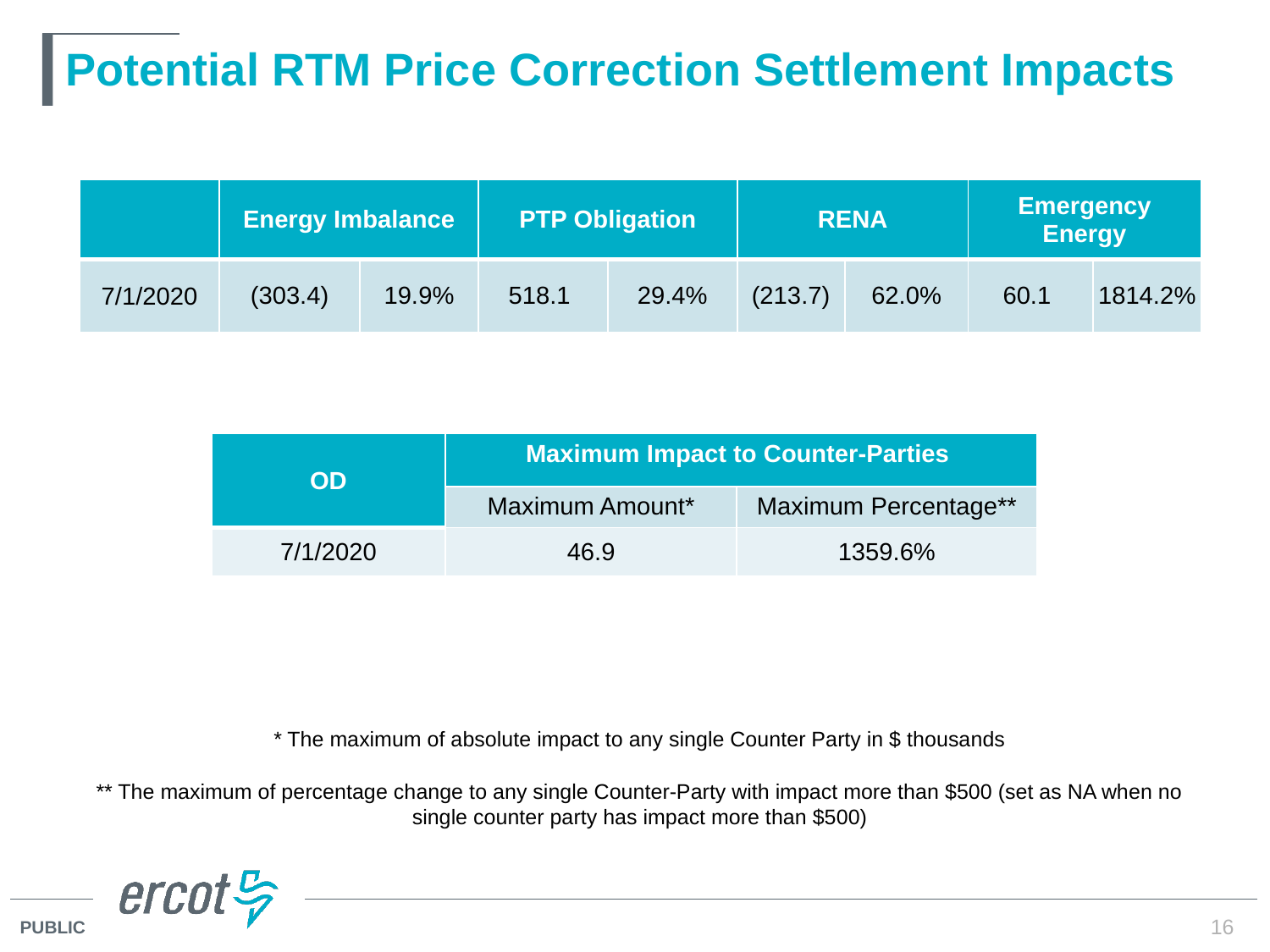

# Potential RTM Price Correction Settlement Impacts
|  | Energy Imbalance |  | PTP Obligation |  | RENA |  | Emergency Energy |  |
| --- | --- | --- | --- | --- | --- | --- | --- | --- |
| 7/1/2020 | (303.4) | 19.9% | 518.1 | 29.4% | (213.7) | 62.0% | 60.1 | 1814.2% |
| OD | Maximum Impact to Counter-Parties |  |
| --- | --- | --- |
|  | Maximum Amount\* | Maximum Percentage\*\* |
| 7/1/2020 | 46.9 | 1359.6% |
* The maximum of absolute impact to any single Counter Party in $ thousands
** The maximum of percentage change to any single Counter-Party with impact more than $500 (set as NA when no single counter party has impact more than $500)
16